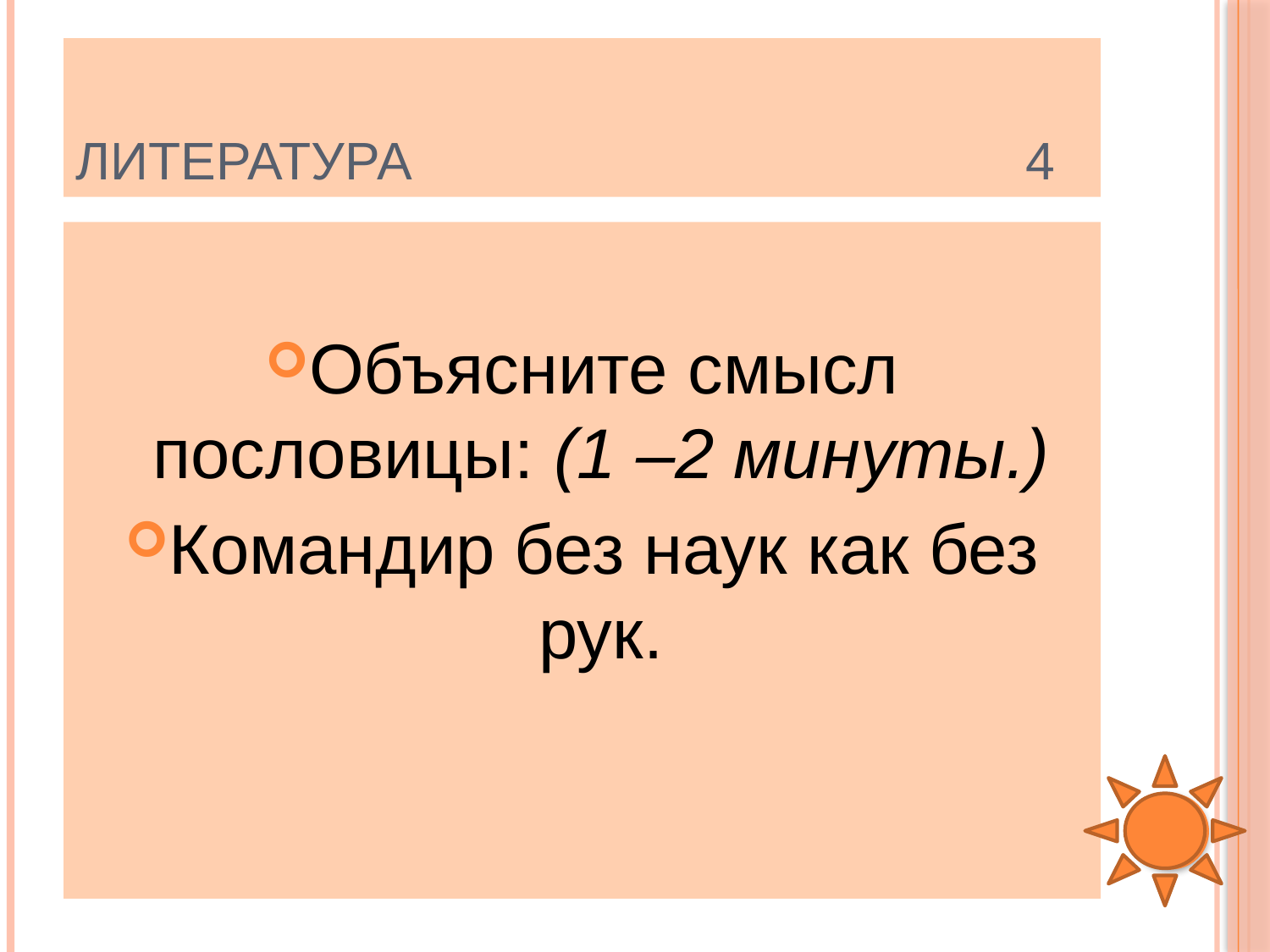

# Литература                                          4

Объясните смысл пословицы: (1 –2 минуты.)
Командир без наук как без рук.